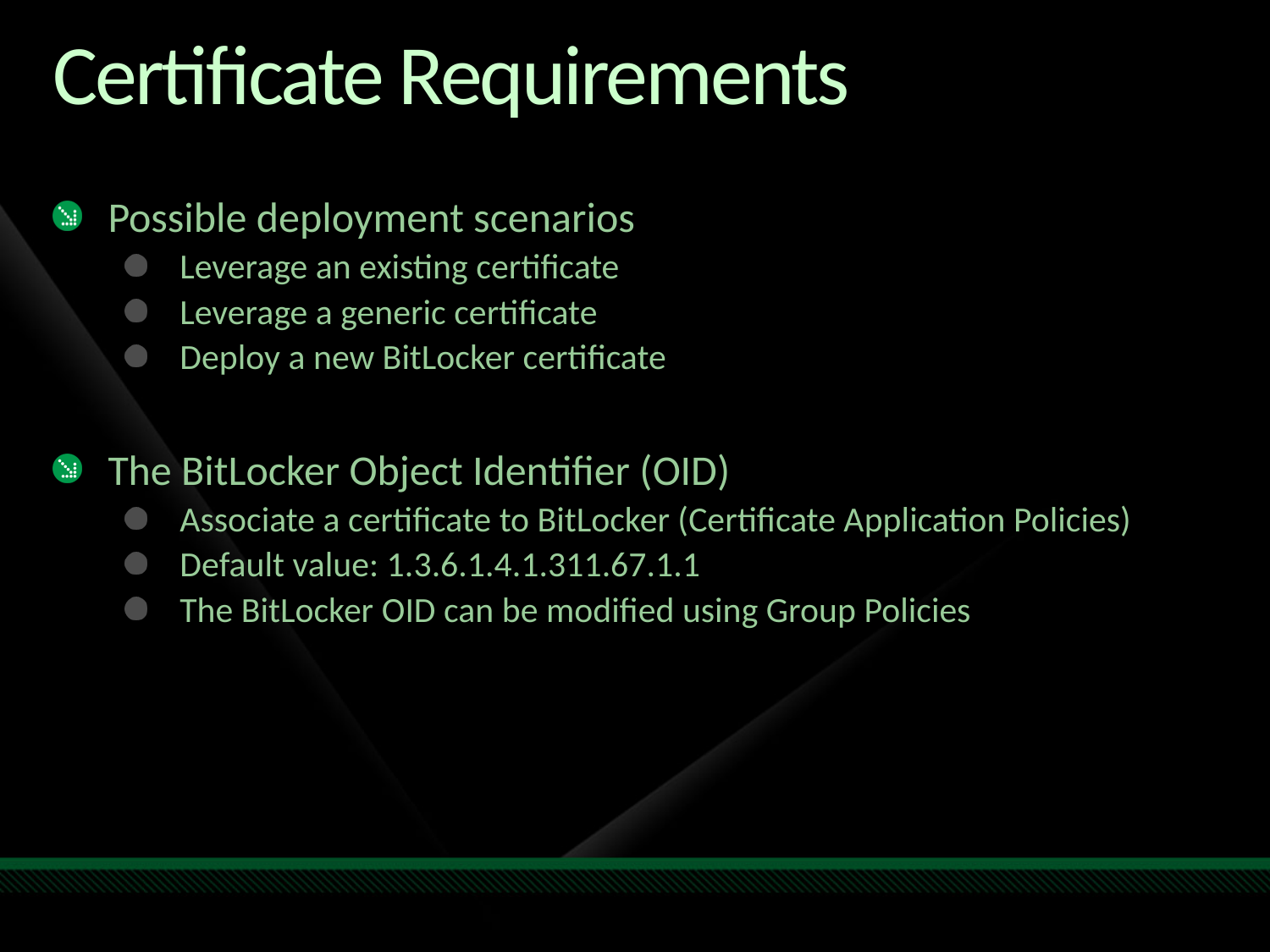

# Certificate Requirements
Possible deployment scenarios
Leverage an existing certificate
Leverage a generic certificate
Deploy a new BitLocker certificate

The BitLocker Object Identifier (OID)
Associate a certificate to BitLocker (Certificate Application Policies)
Default value: 1.3.6.1.4.1.311.67.1.1
The BitLocker OID can be modified using Group Policies